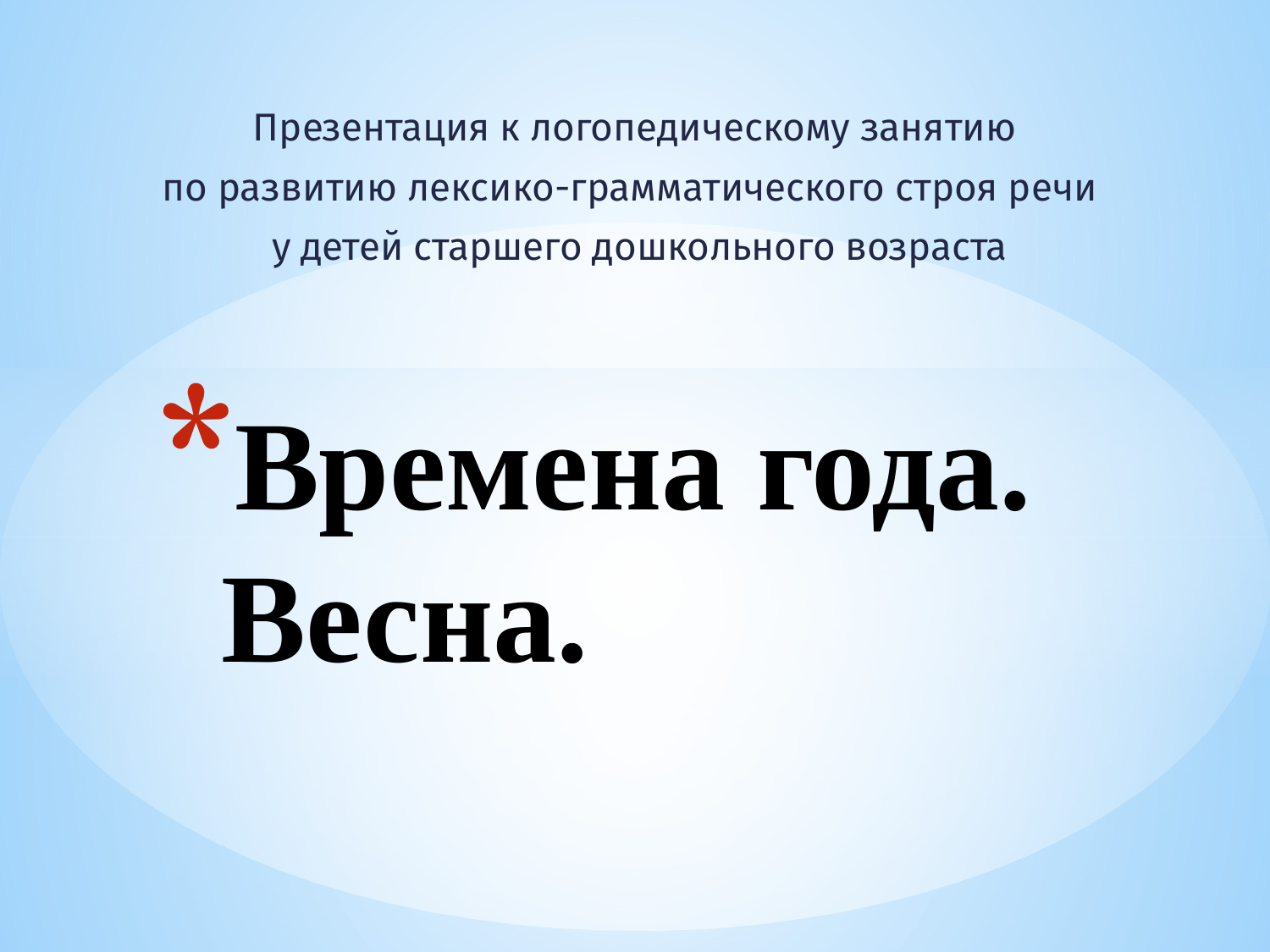

Презентация к логопедическому занятию
по развитию лексико-грамматического строя речи
у детей старшего дошкольного возраста
# Времена года. Весна.